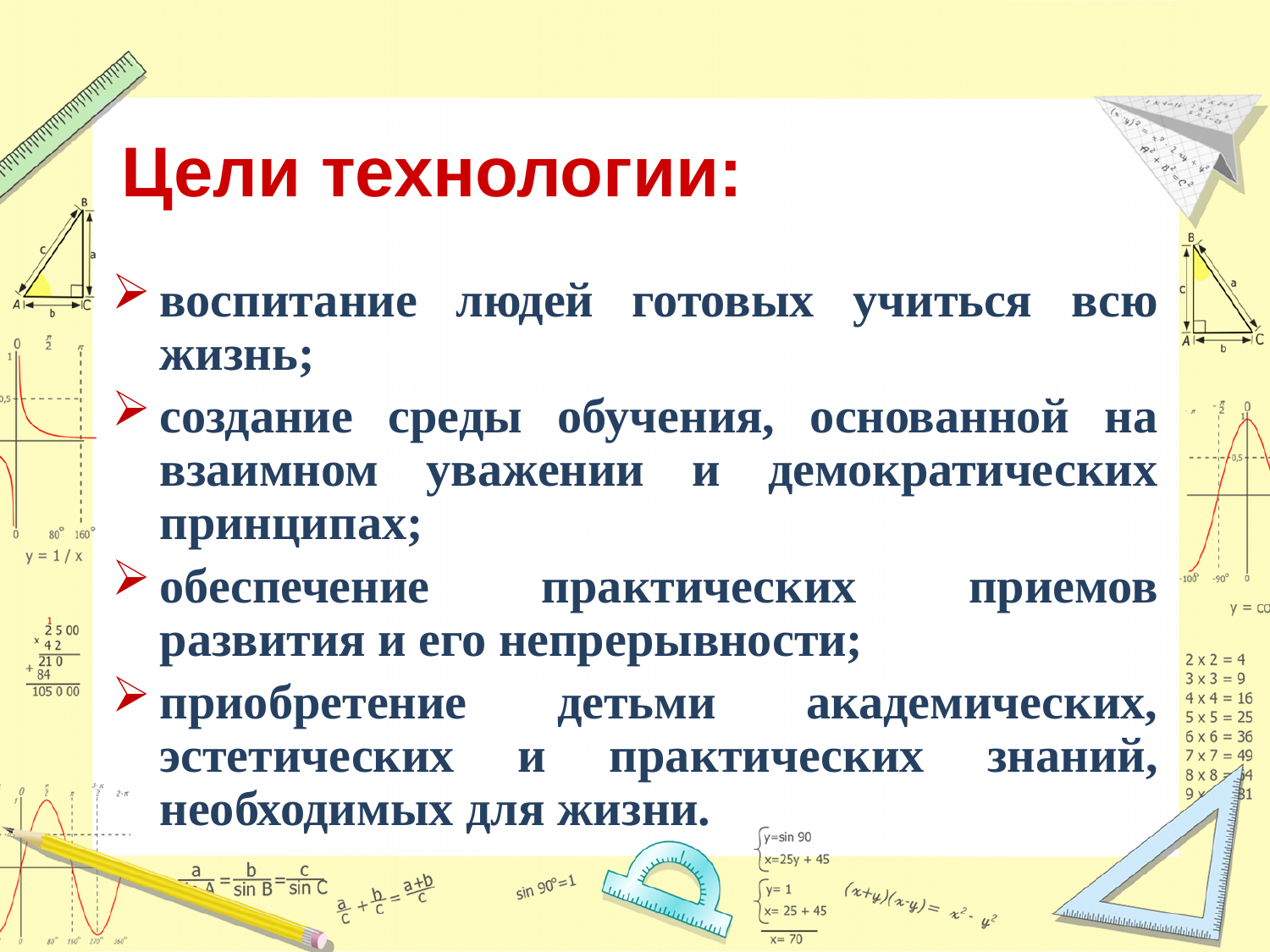

# Цели технологии:
воспитание людей готовых учиться всю жизнь;
создание среды обучения, основанной на взаимном уважении и демократических принципах;
обеспечение практических приемов развития и его непрерывности;
приобретение детьми академических, эстетических и практических знаний, необходимых для жизни.